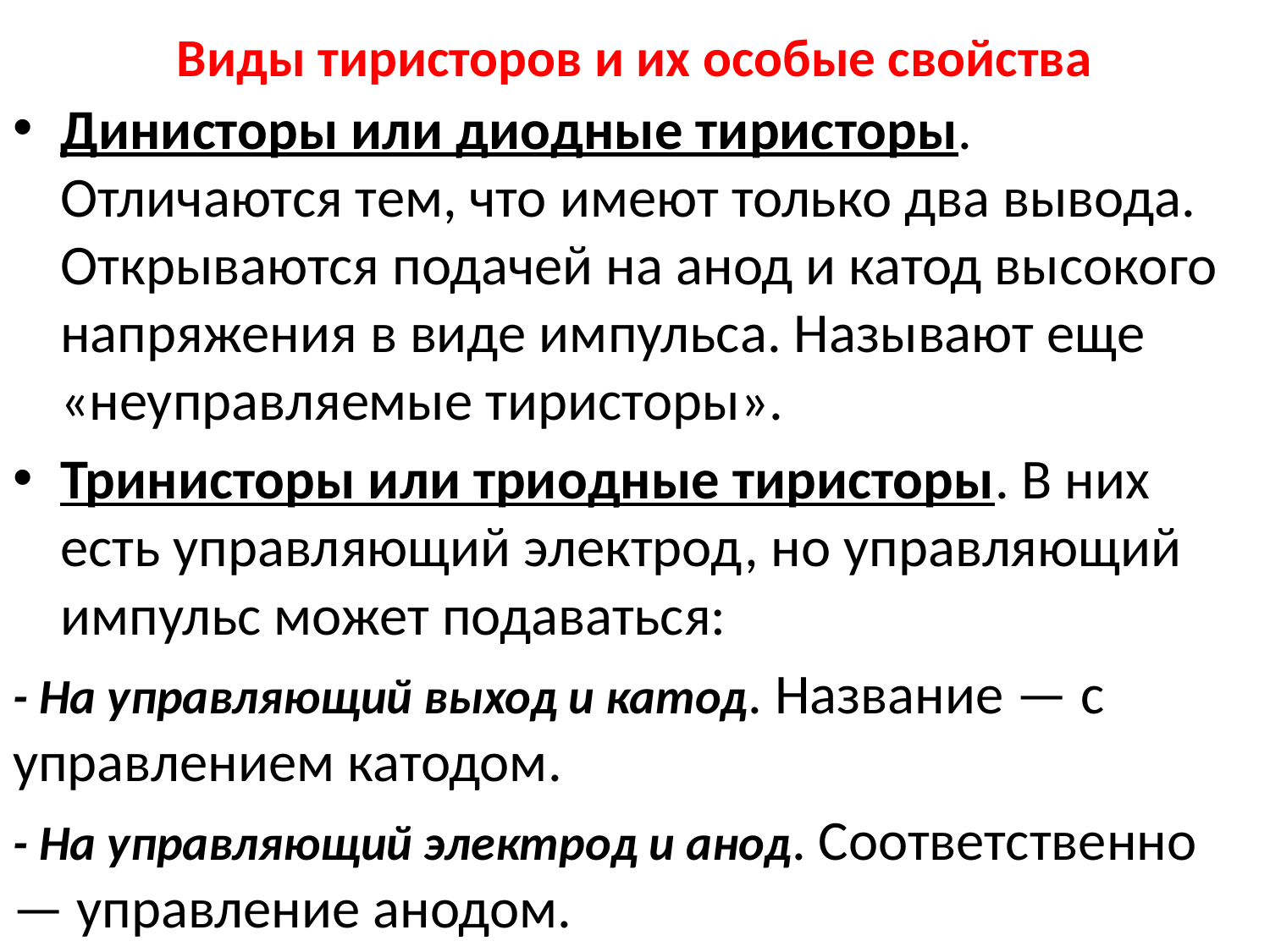

# Виды тиристоров и их особые свойства
Динисторы или диодные тиристоры. Отличаются тем, что имеют только два вывода. Открываются подачей на анод и катод высокого напряжения в виде импульса. Называют еще «неуправляемые тиристоры».
Тринисторы или триодные тиристоры. В них есть управляющий электрод, но управляющий импульс может подаваться:
- На управляющий выход и катод. Название — с управлением катодом.
- На управляющий электрод и анод. Соответственно — управление анодом.